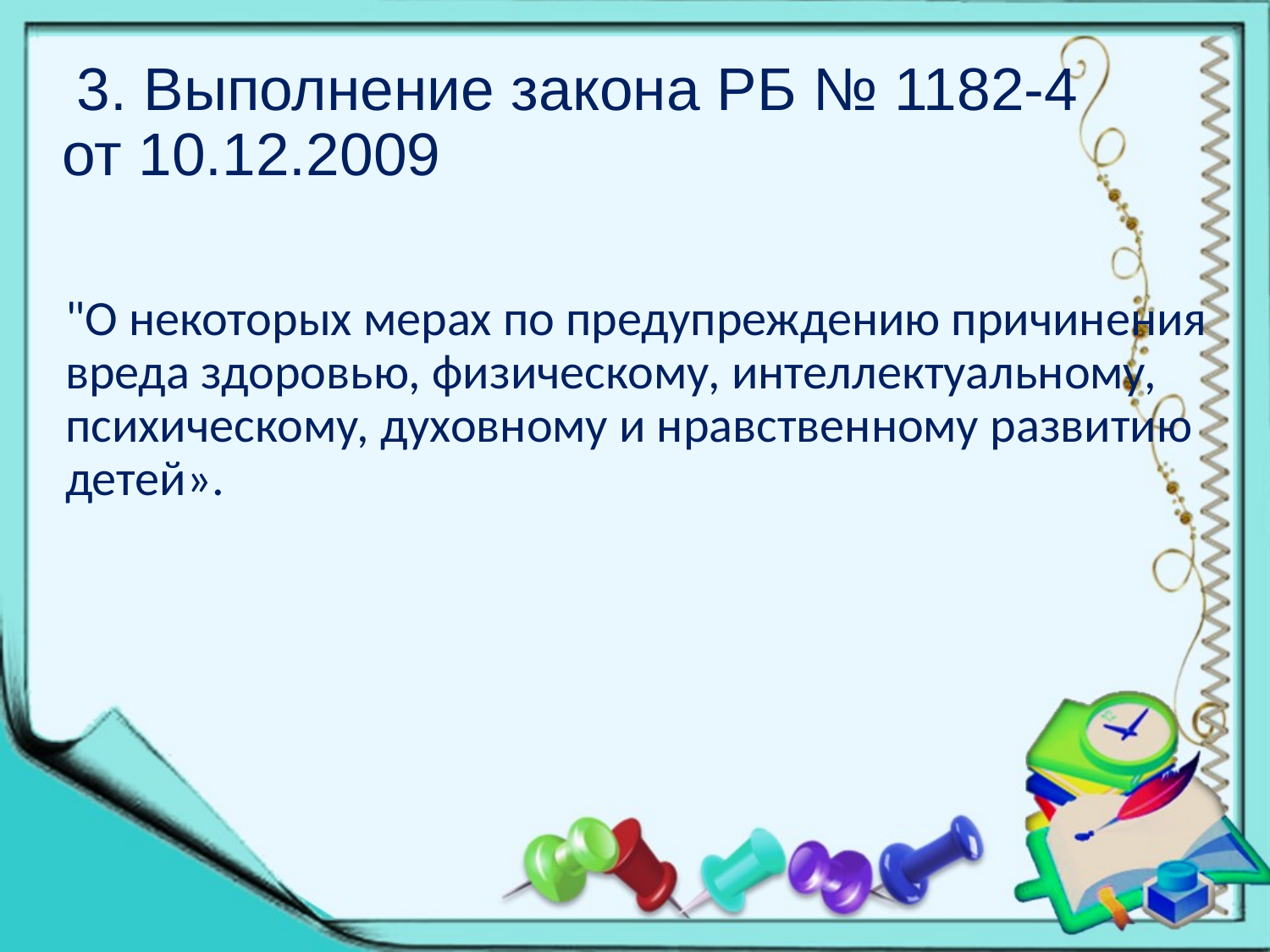

# 3. Выполнение закона РБ № 1182-4 от 10.12.2009

"О некоторых мерах по предупреждению причинения вреда здоровью, физическому, интеллектуальному, психическому, духовному и нравственному развитию детей».